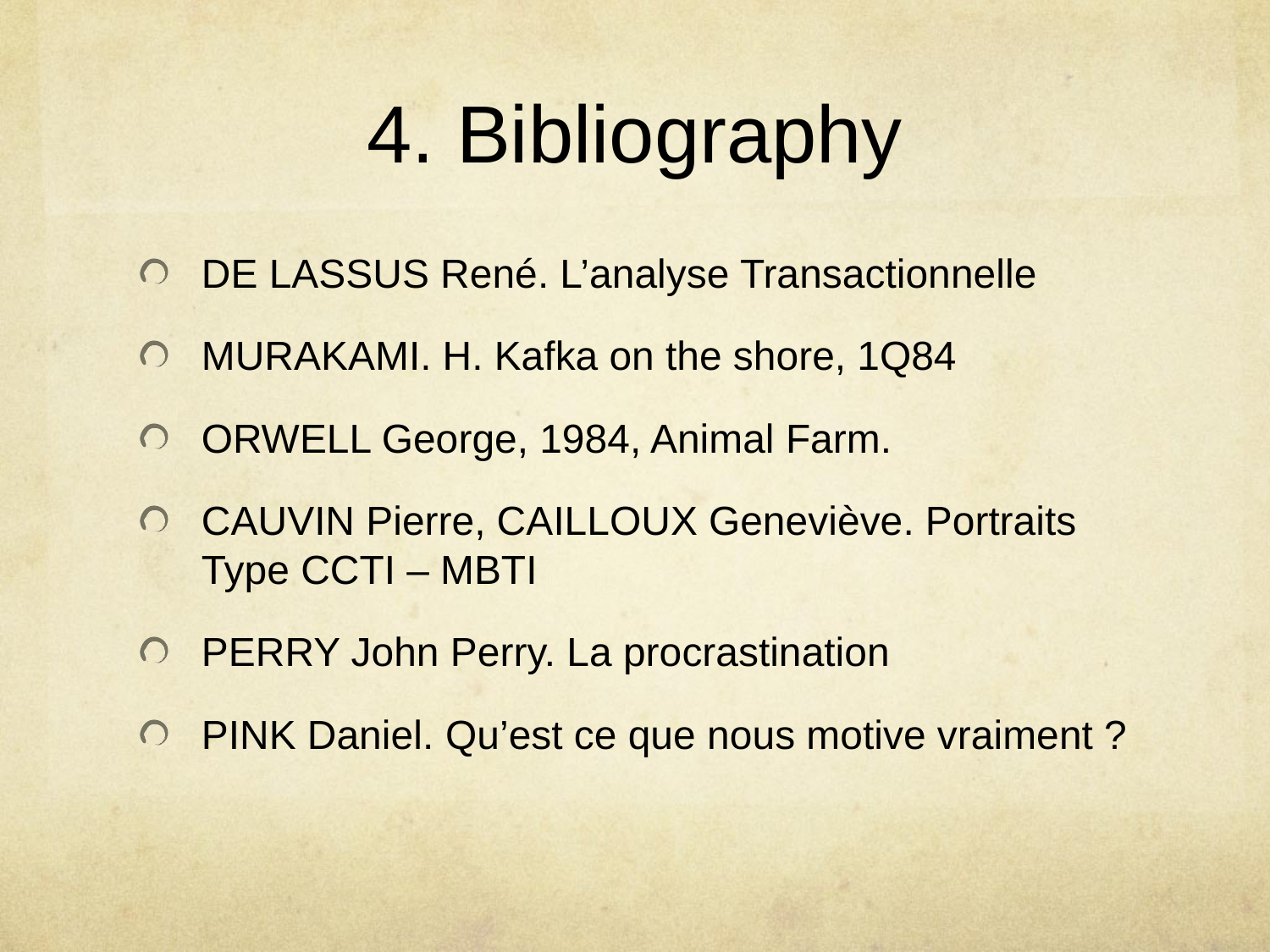

# 4. Bibliography
DE LASSUS René. L’analyse Transactionnelle
MURAKAMI. H. Kafka on the shore, 1Q84
ORWELL George, 1984, Animal Farm.
CAUVIN Pierre, CAILLOUX Geneviève. Portraits Type CCTI – MBTI
PERRY John Perry. La procrastination
PINK Daniel. Qu’est ce que nous motive vraiment ?